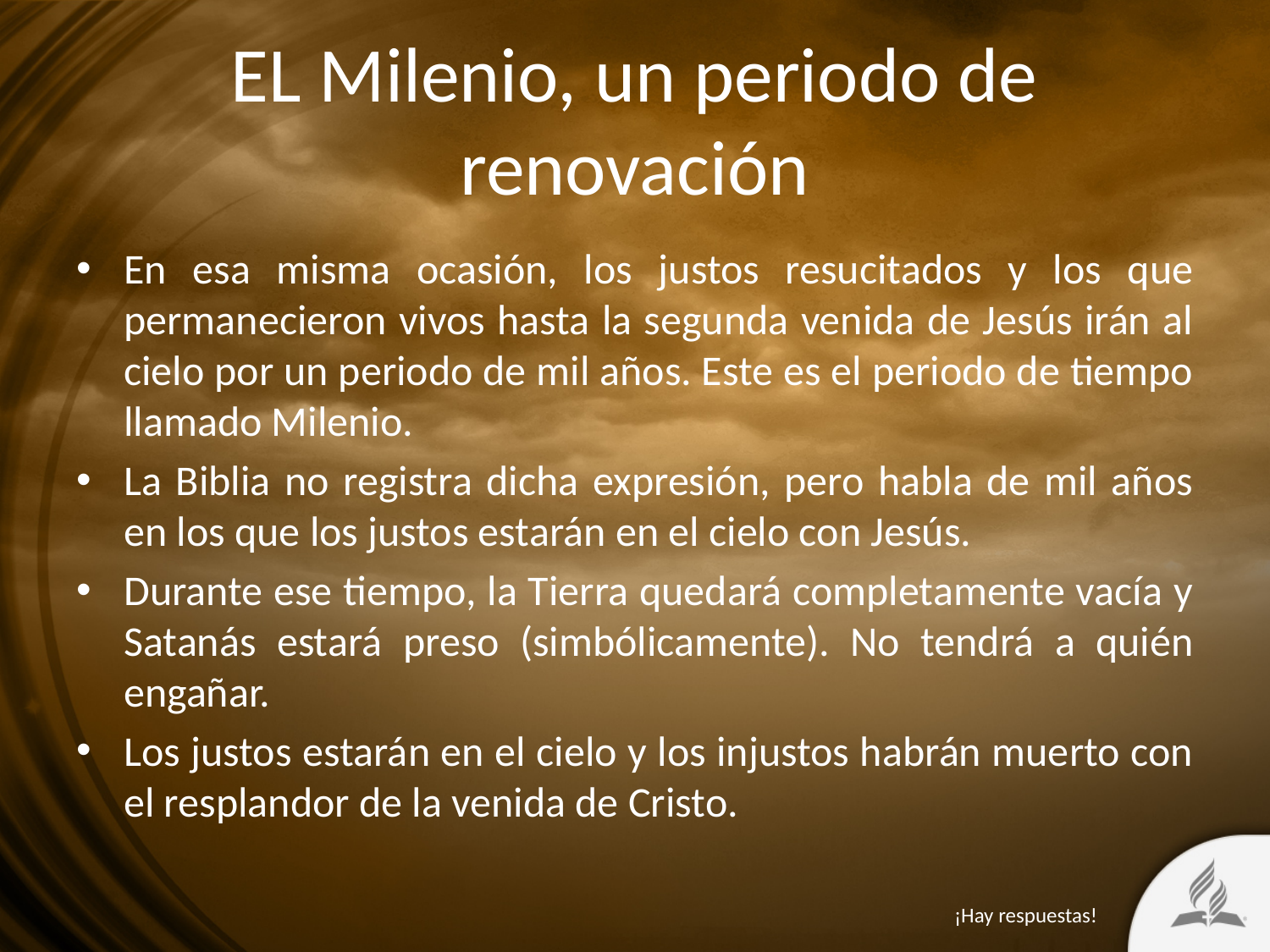

# EL Milenio, un periodo de renovación
En esa misma ocasión, los justos resucitados y los que permanecieron vivos hasta la segunda venida de Jesús irán al cielo por un periodo de mil años. Este es el periodo de tiempo llamado Milenio.
La Biblia no registra dicha expresión, pero habla de mil años en los que los justos estarán en el cielo con Jesús.
Durante ese tiempo, la Tierra quedará completamente vacía y Satanás estará preso (simbólicamente). No tendrá a quién engañar.
Los justos estarán en el cielo y los injustos habrán muerto con el resplandor de la venida de Cristo.
¡Hay respuestas!